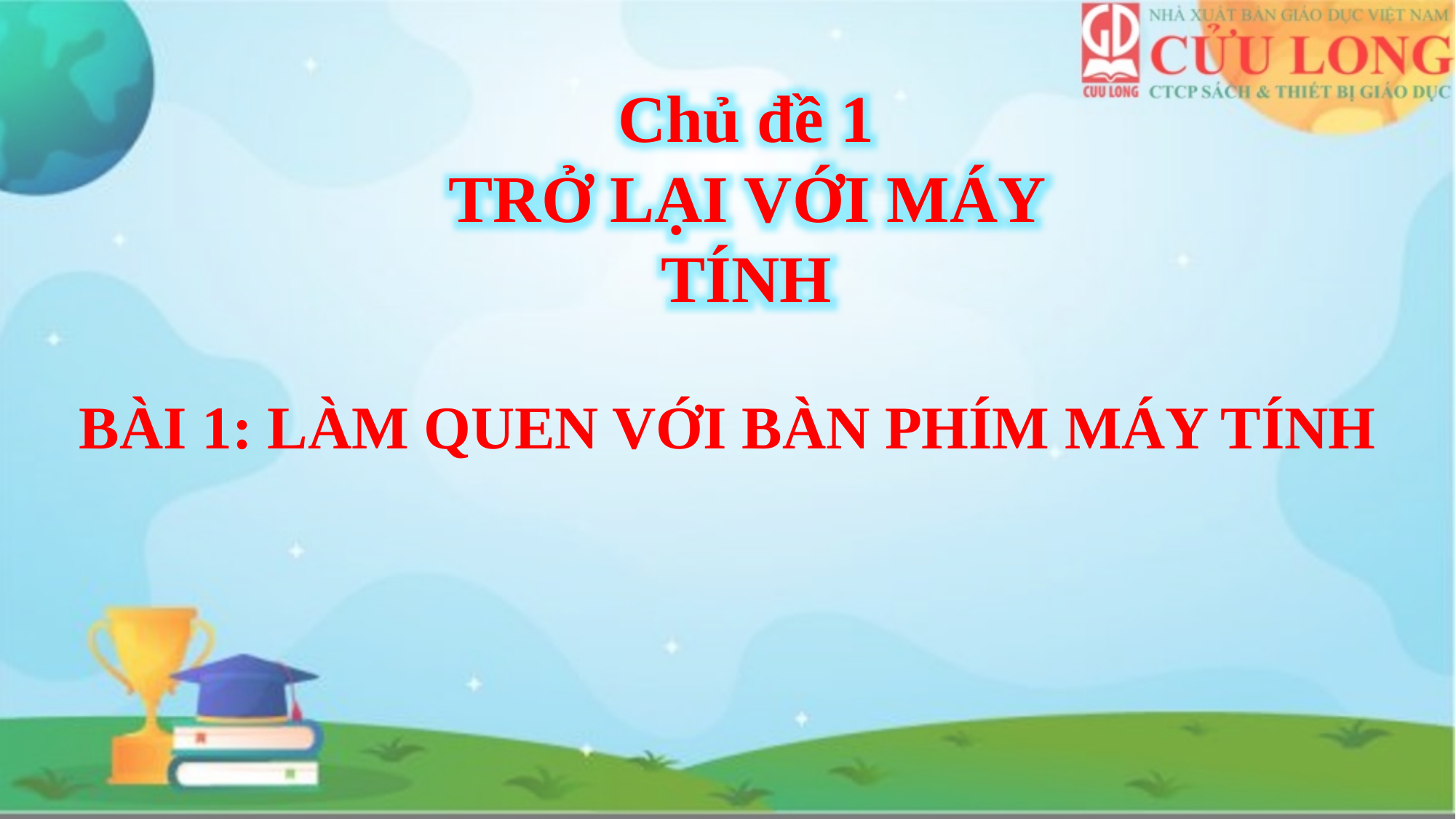

Chủ đề 1
TRỞ LẠI VỚI MÁY TÍNH
BÀI 1: LÀM QUEN VỚI BÀN PHÍM MÁY TÍNH